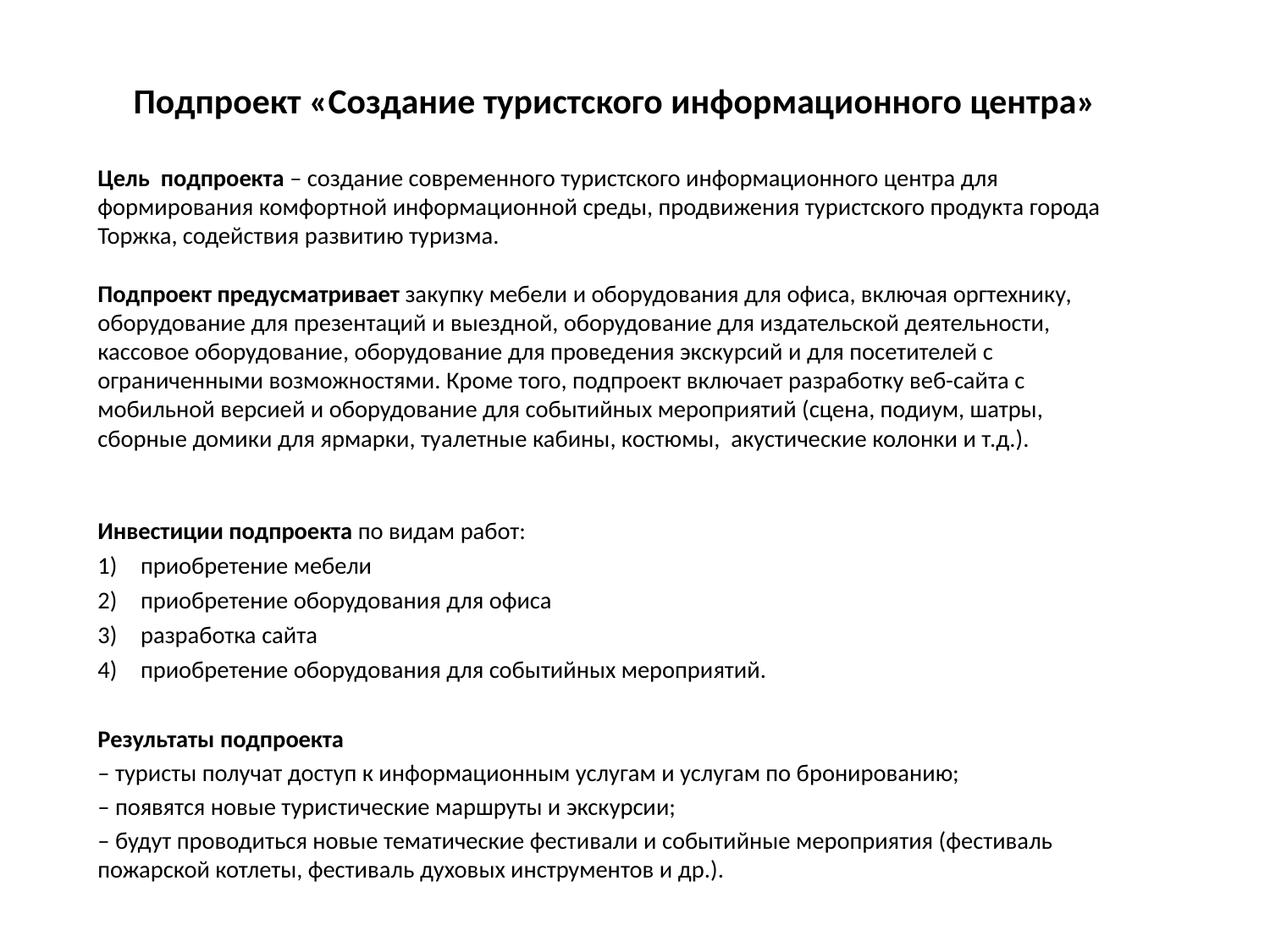

# Подпроект «Создание туристского информационного центра»
Цель  подпроекта – создание современного туристского информационного центра для формирования комфортной информационной среды, продвижения туристского продукта города Торжка, содействия развитию туризма.

Подпроект предусматривает закупку мебели и оборудования для офиса, включая оргтехнику, оборудование для презентаций и выездной, оборудование для издательской деятельности, кассовое оборудование, оборудование для проведения экскурсий и для посетителей с ограниченными возможностями. Кроме того, подпроект включает разработку веб-сайта с мобильной версией и оборудование для событийных мероприятий (сцена, подиум, шатры, сборные домики для ярмарки, туалетные кабины, костюмы,  акустические колонки и т.д.).

Инвестиции подпроекта по видам работ:
приобретение мебели
приобретение оборудования для офиса
разработка сайта
приобретение оборудования для событийных мероприятий.

Результаты подпроекта
– туристы получат доступ к информационным услугам и услугам по бронированию;
– появятся новые туристические маршруты и экскурсии;
– будут проводиться новые тематические фестивали и событийные мероприятия (фестиваль пожарской котлеты, фестиваль духовых инструментов и др.).